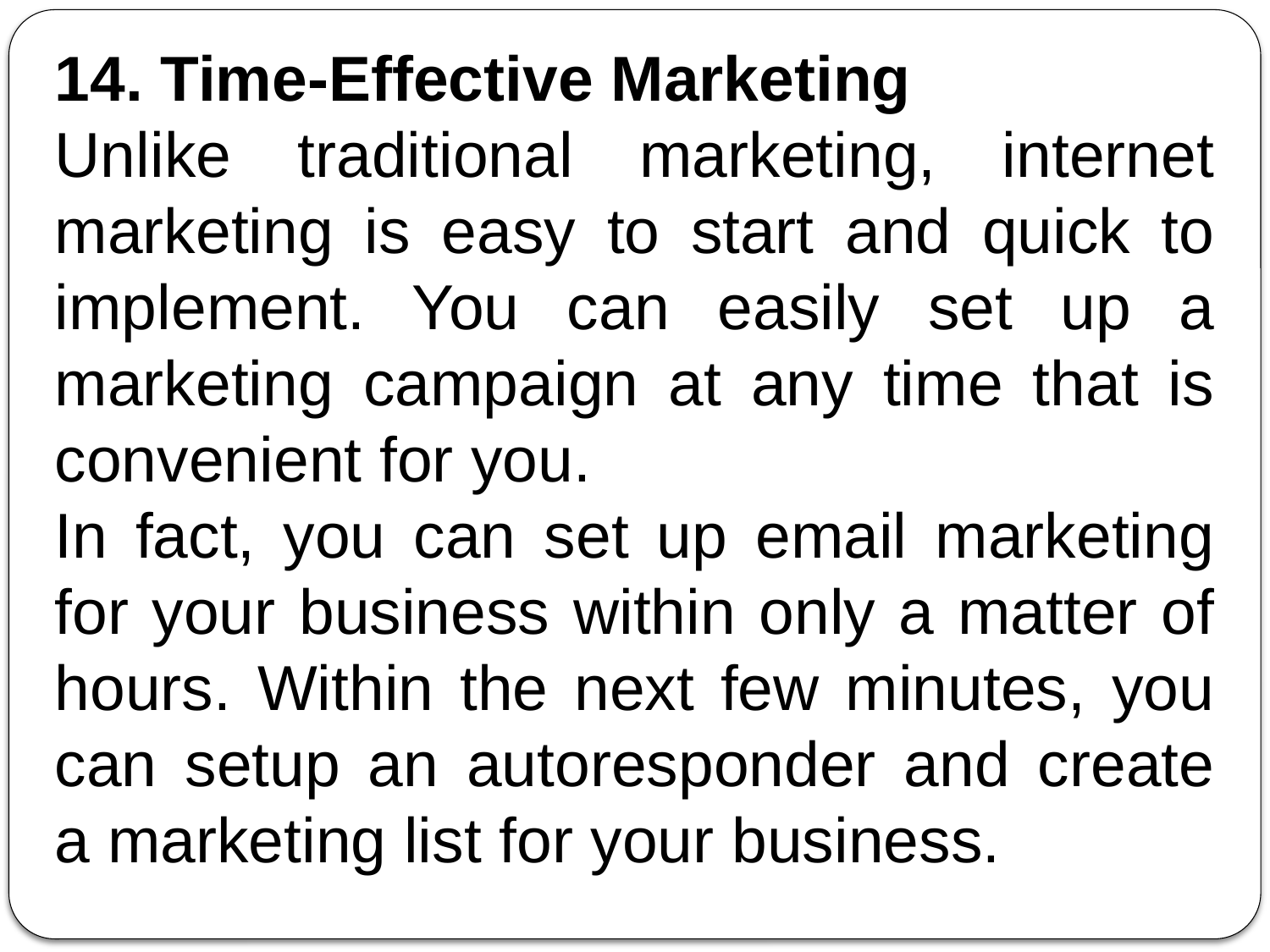

14. Time-Effective Marketing
Unlike traditional marketing, internet marketing is easy to start and quick to implement. You can easily set up a marketing campaign at any time that is convenient for you.
In fact, you can set up email marketing for your business within only a matter of hours. Within the next few minutes, you can setup an autoresponder and create a marketing list for your business.